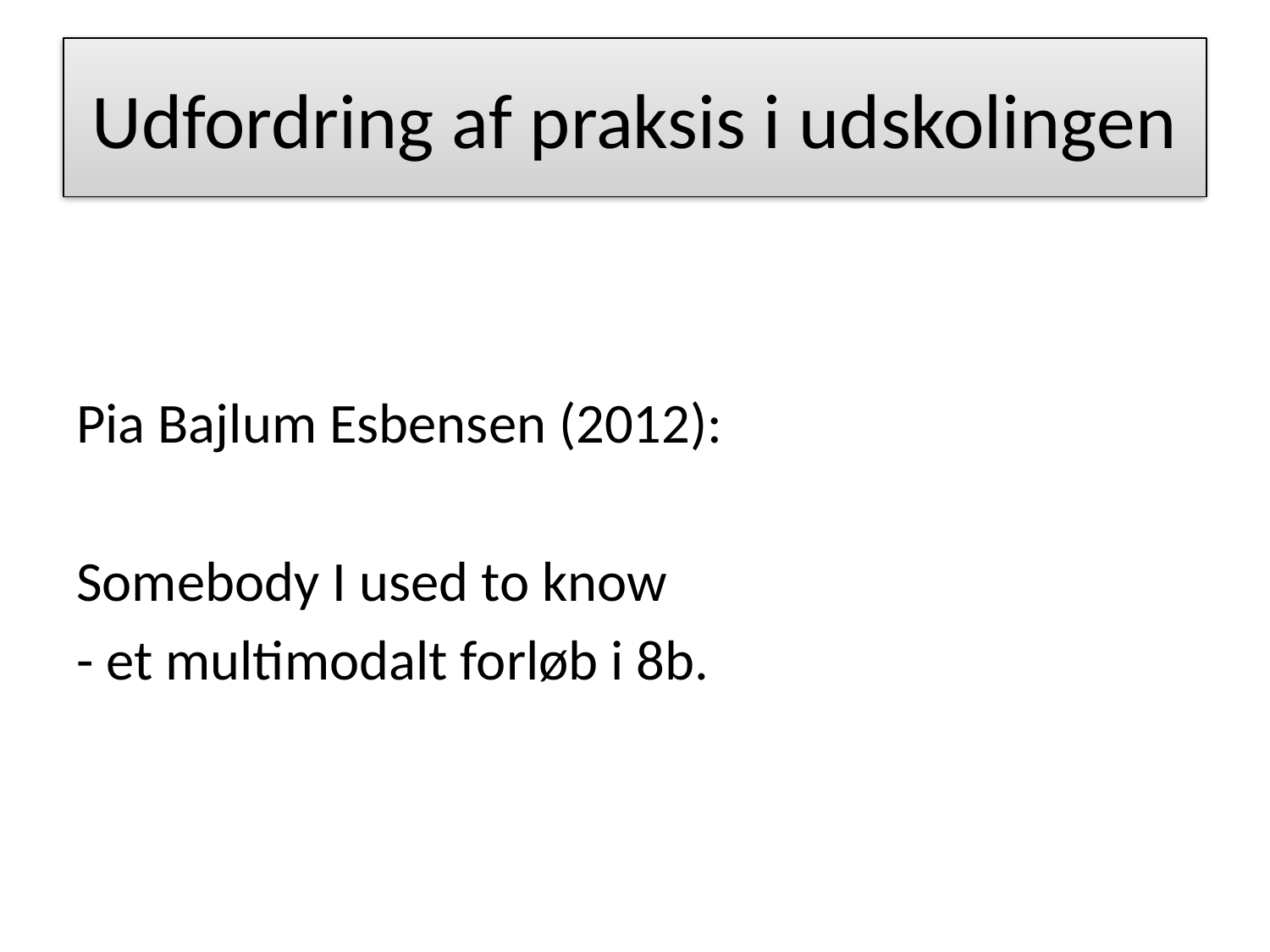

# Udfordring af praksis i udskolingen

Pia Bajlum Esbensen (2012):

Somebody I used to know
- et multimodalt forløb i 8b.